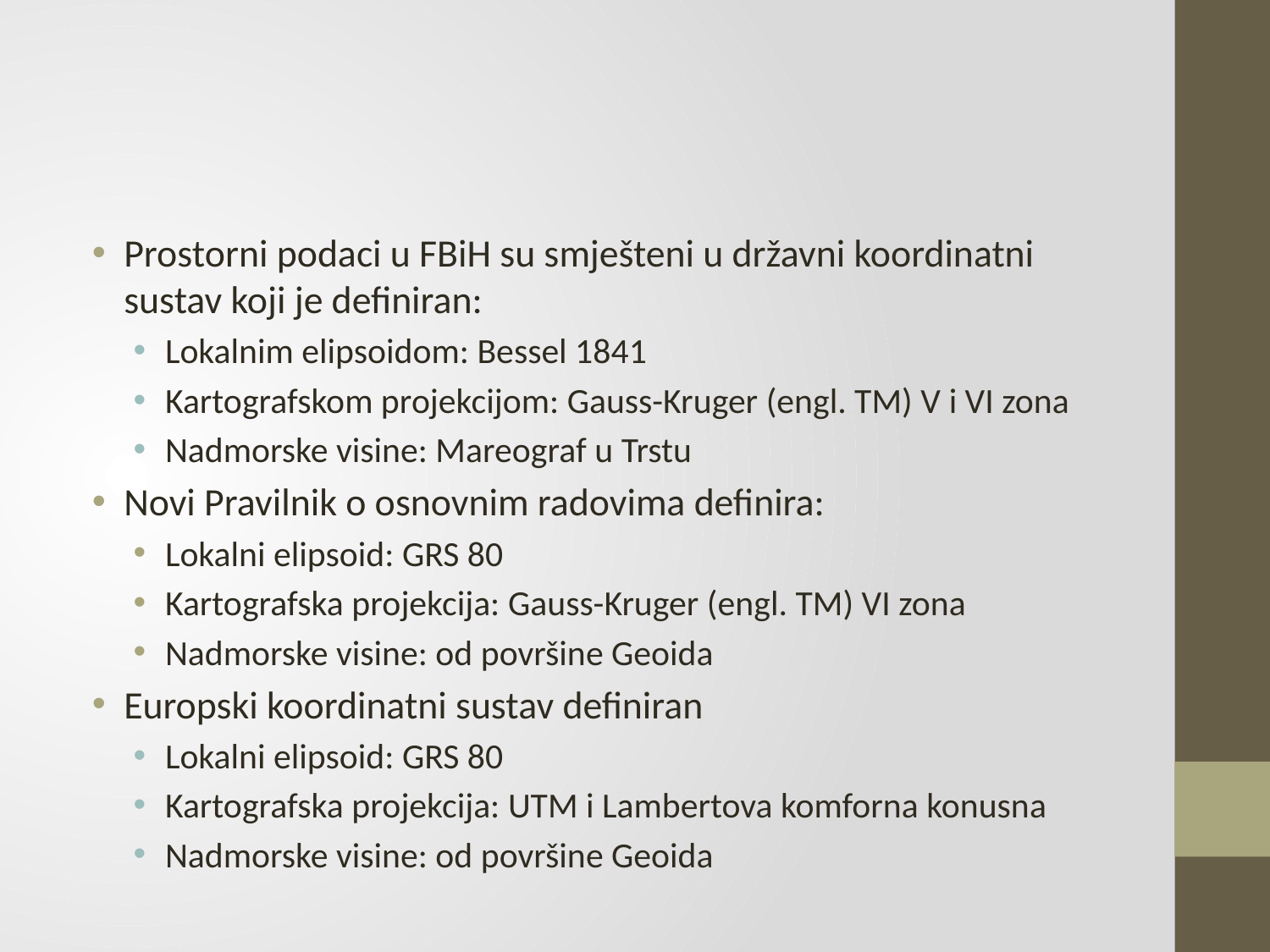

#
Prostorni podaci u FBiH su smješteni u državni koordinatni sustav koji je definiran:
Lokalnim elipsoidom: Bessel 1841
Kartografskom projekcijom: Gauss-Kruger (engl. TM) V i VI zona
Nadmorske visine: Mareograf u Trstu
Novi Pravilnik o osnovnim radovima definira:
Lokalni elipsoid: GRS 80
Kartografska projekcija: Gauss-Kruger (engl. TM) VI zona
Nadmorske visine: od površine Geoida
Europski koordinatni sustav definiran
Lokalni elipsoid: GRS 80
Kartografska projekcija: UTM i Lambertova komforna konusna
Nadmorske visine: od površine Geoida